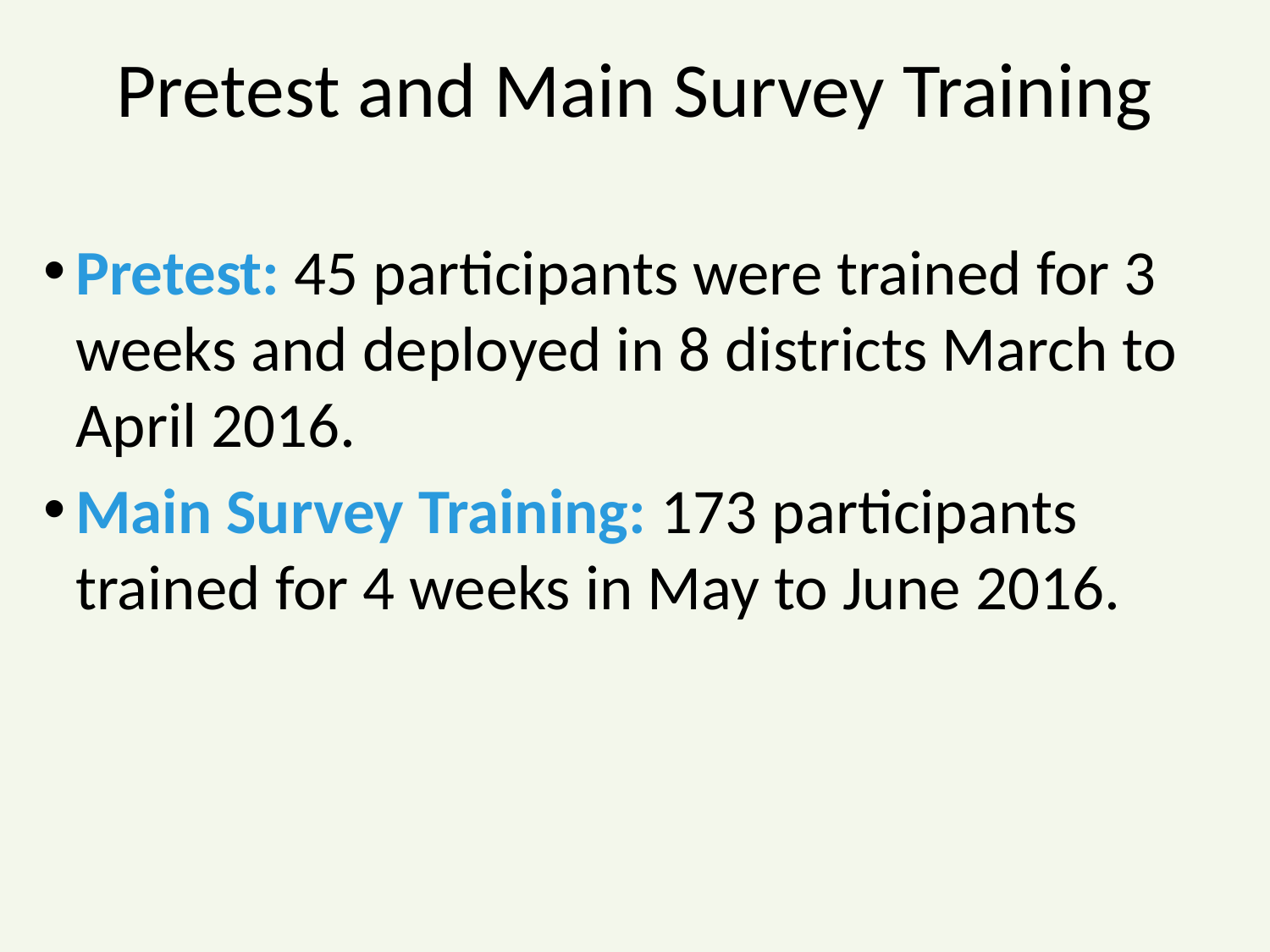

# Pretest and Main Survey Training
Pretest: 45 participants were trained for 3 weeks and deployed in 8 districts March to April 2016.
Main Survey Training: 173 participants trained for 4 weeks in May to June 2016.